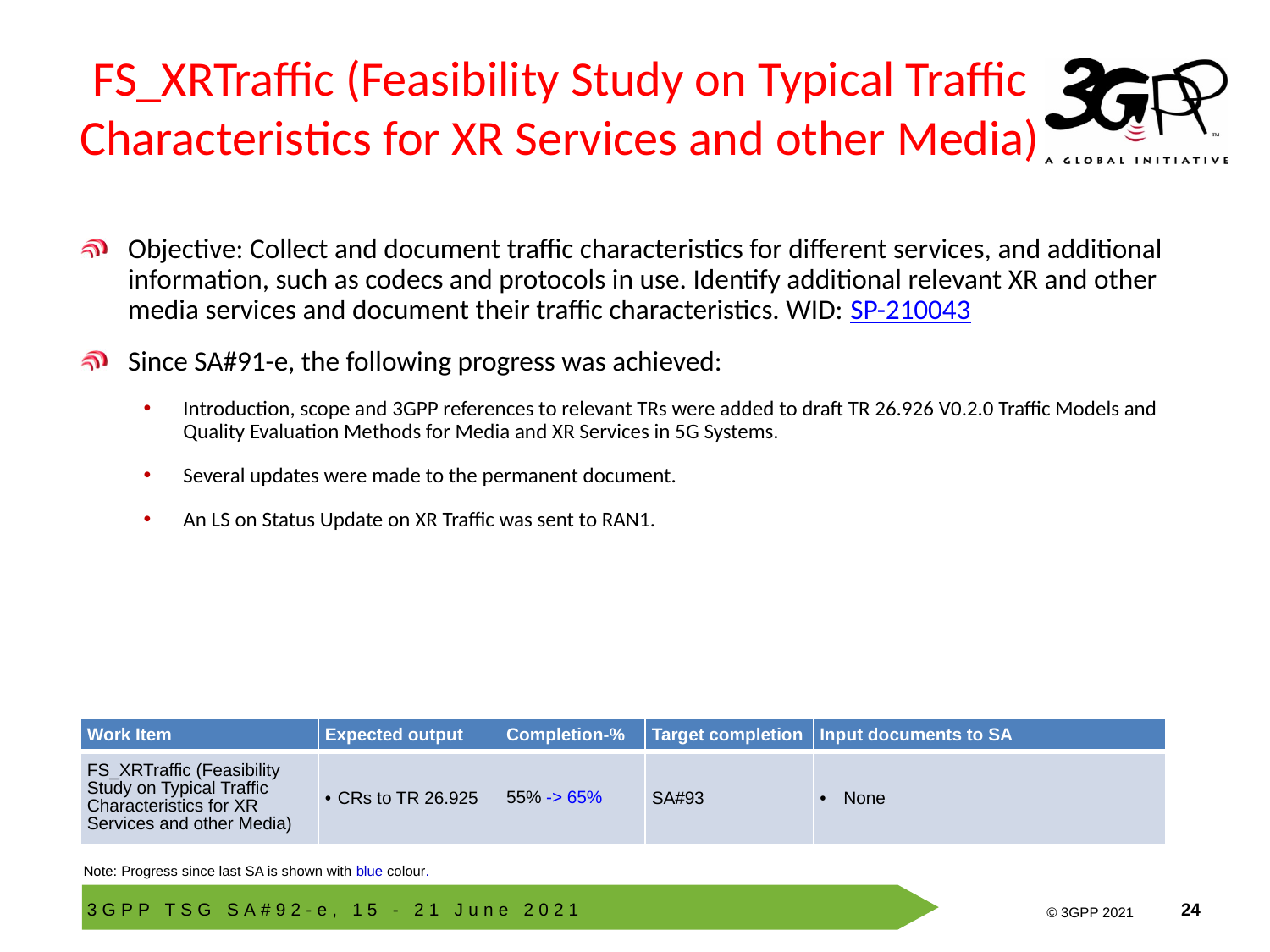

# FS_XRTraffic (Feasibility Study on Typical Traffic Characteristics for XR Services and other Media)
Objective: Collect and document traffic characteristics for different services, and additional information, such as codecs and protocols in use. Identify additional relevant XR and other media services and document their traffic characteristics. WID: SP-210043
Since SA#91-e, the following progress was achieved:
Introduction, scope and 3GPP references to relevant TRs were added to draft TR 26.926 V0.2.0 Traffic Models and Quality Evaluation Methods for Media and XR Services in 5G Systems.
Several updates were made to the permanent document.
An LS on Status Update on XR Traffic was sent to RAN1.

| Work Item | Expected output | Completion-% | Target completion | Input documents to SA |
| --- | --- | --- | --- | --- |
| FS\_XRTraffic (Feasibility Study on Typical Traffic Characteristics for XR Services and other Media) | CRs to TR 26.925 | 55% -> 65% | SA#93 | None |
Note: Progress since last SA is shown with blue colour.